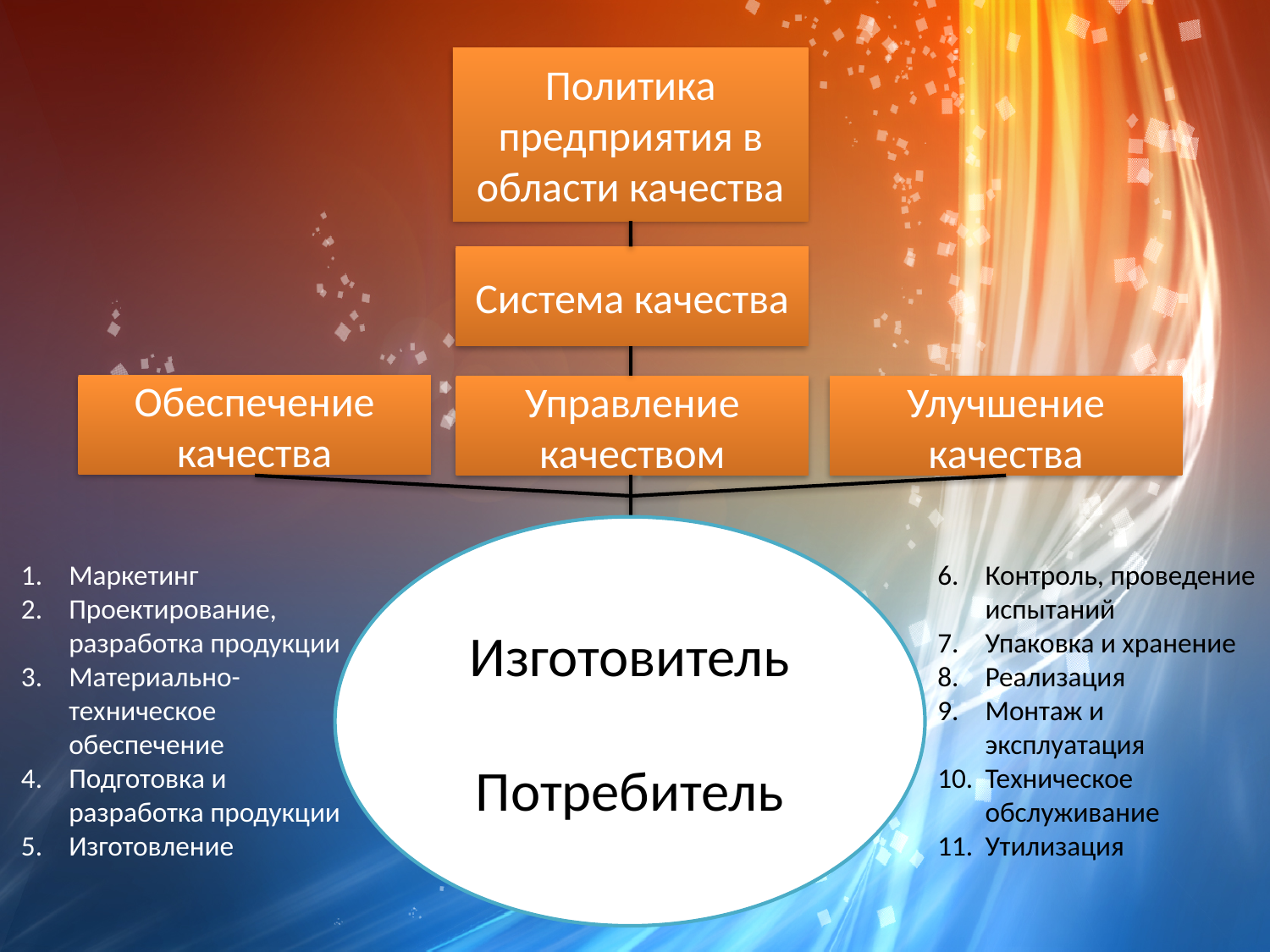

Политика предприятия в области качества
Система качества
Обеспечение качества
Управление качеством
Улучшение качества
Изготовитель

Потребитель
Маркетинг
Проектирование, разработка продукции
Материально-техническое обеспечение
Подготовка и разработка продукции
Изготовление

Контроль, проведение испытаний
Упаковка и хранение
Реализация
Монтаж и эксплуатация
Техническое обслуживание
Утилизация